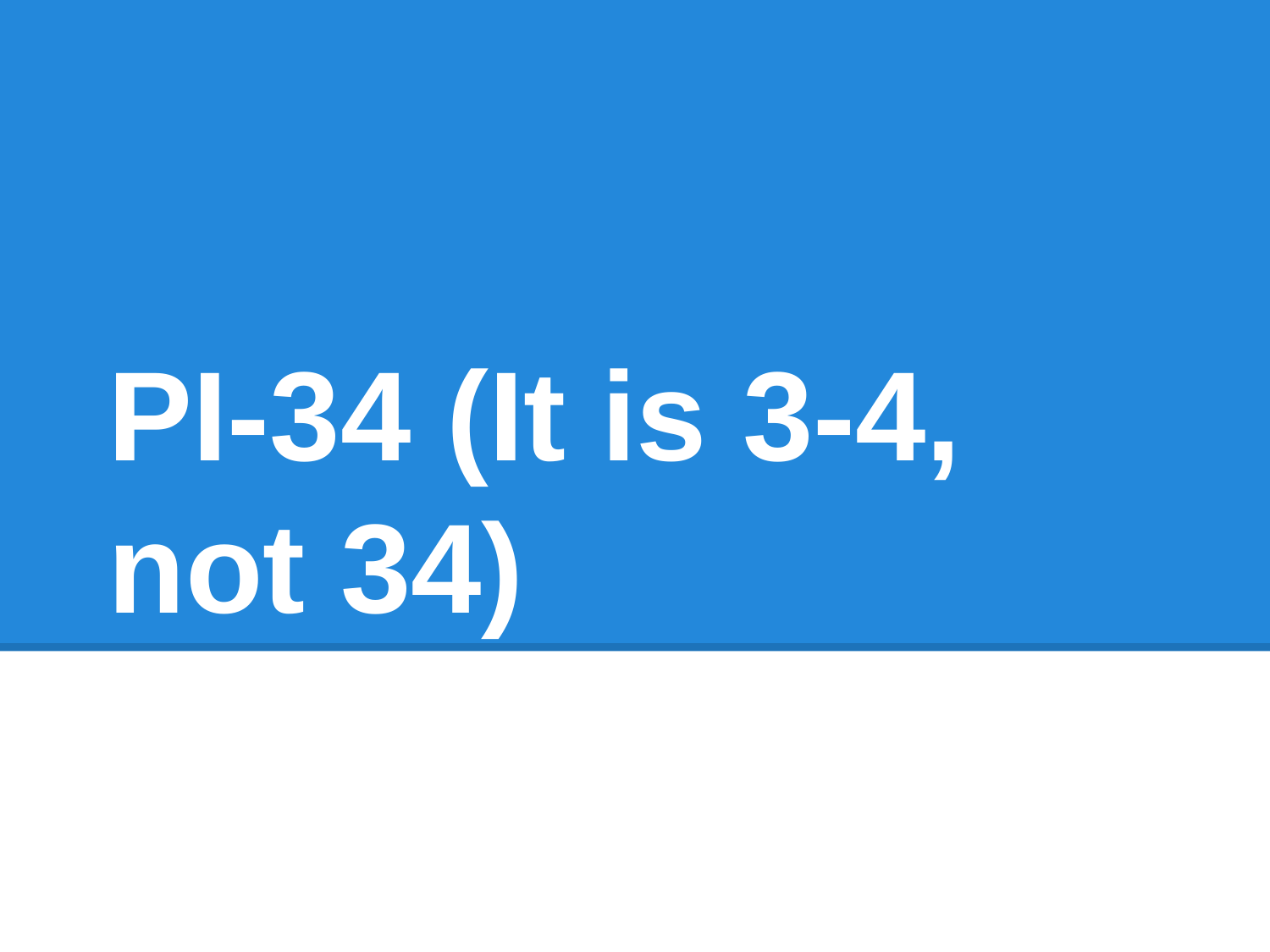

# PI-34 (It is 3-4, not 34)